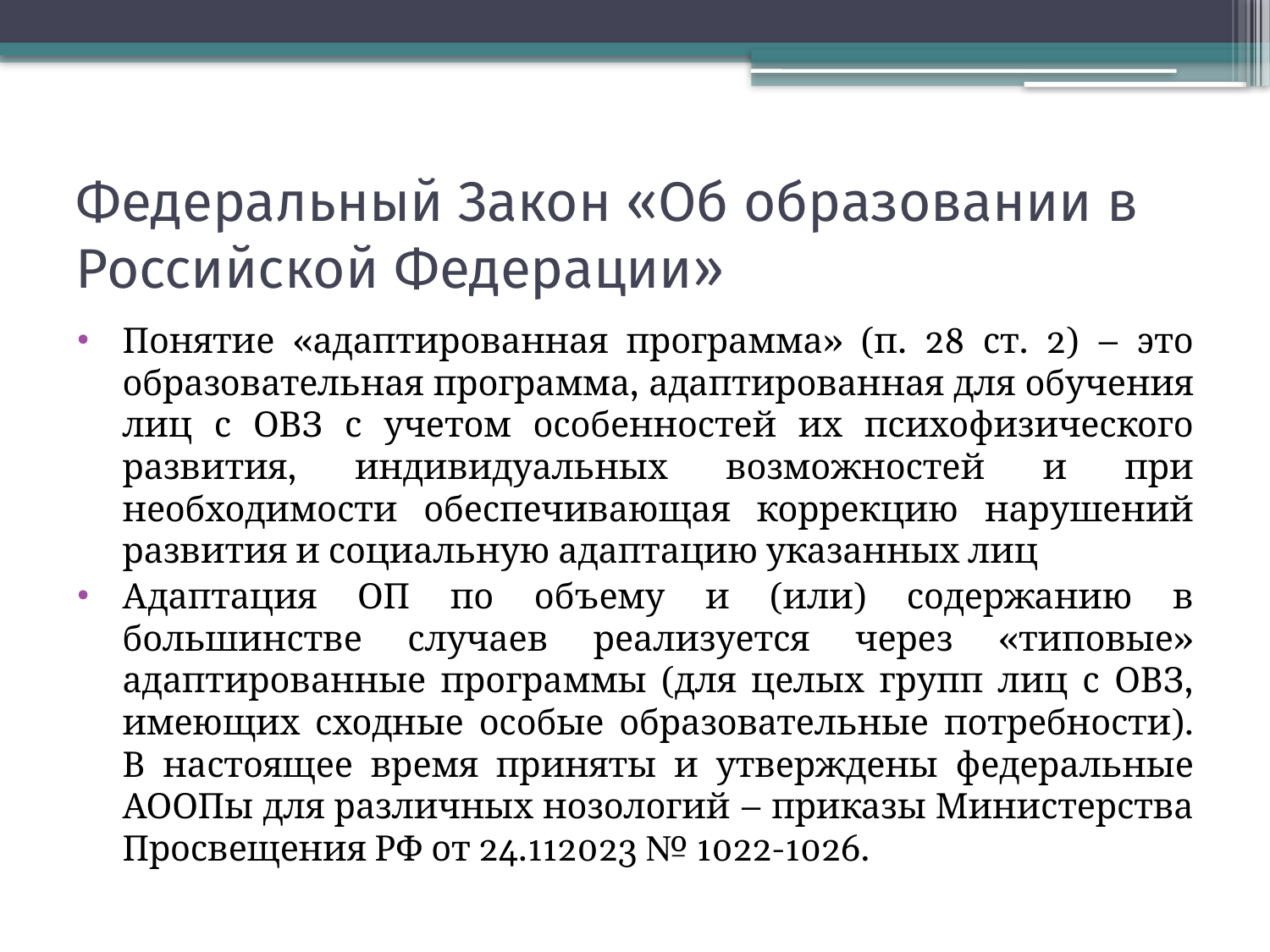

# Федеральный Закон «Об образовании в Российской Федерации»
Понятие «адаптированная программа» (п. 28 ст. 2) – это образовательная программа, адаптированная для обучения лиц с ОВЗ с учетом особенностей их психофизического развития, индивидуальных возможностей и при необходимости обеспечивающая коррекцию нарушений развития и социальную адаптацию указанных лиц
Адаптация ОП по объему и (или) содержанию в большинстве случаев реализуется через «типовые» адаптированные программы (для целых групп лиц с ОВЗ, имеющих сходные особые образовательные потребности). В настоящее время приняты и утверждены федеральные АООПы для различных нозологий – приказы Министерства Просвещения РФ от 24.112023 № 1022-1026.